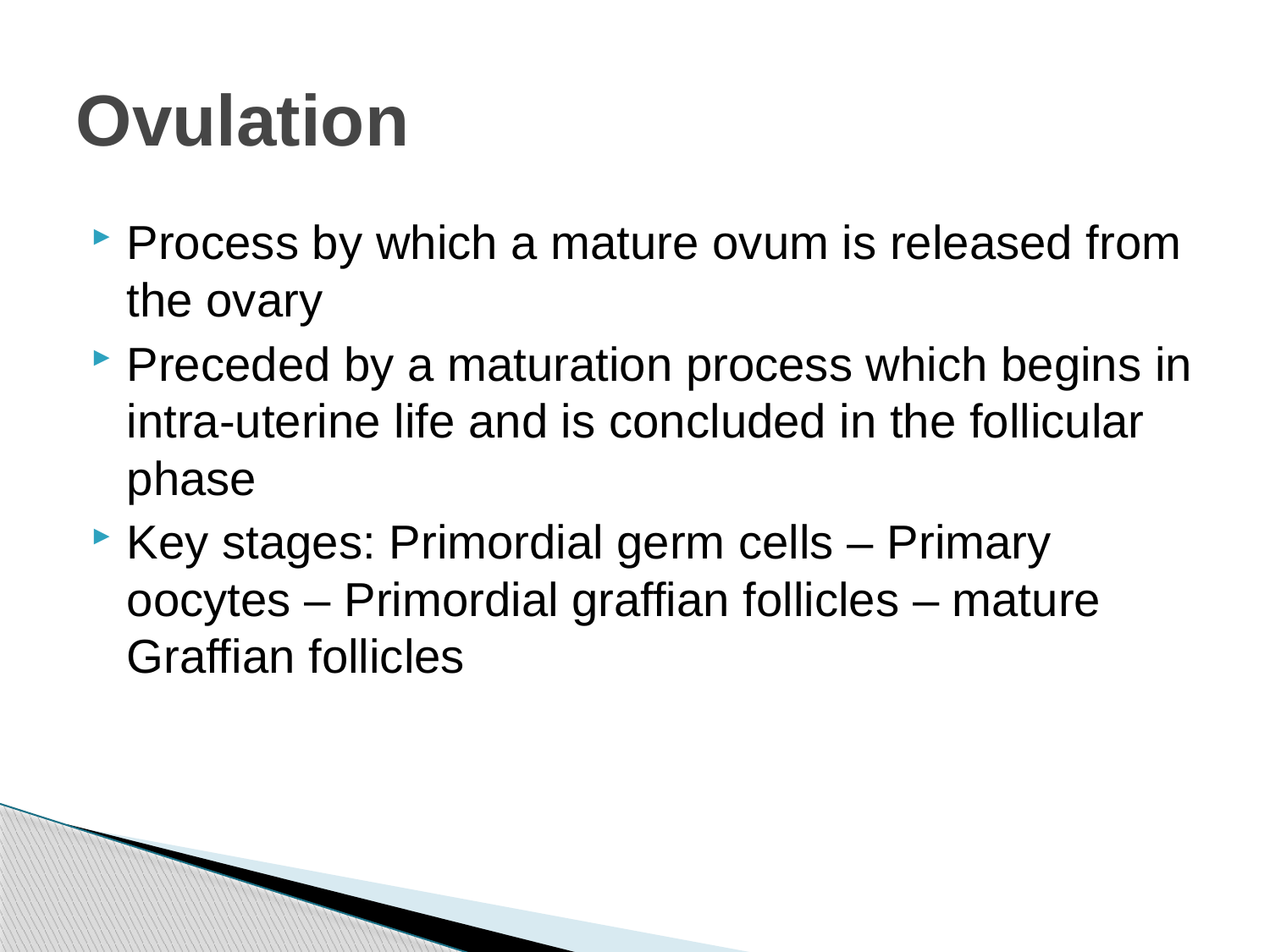

# Ovulation
Process by which a mature ovum is released from the ovary
Preceded by a maturation process which begins in intra-uterine life and is concluded in the follicular phase
Key stages: Primordial germ cells – Primary oocytes – Primordial graffian follicles – mature Graffian follicles